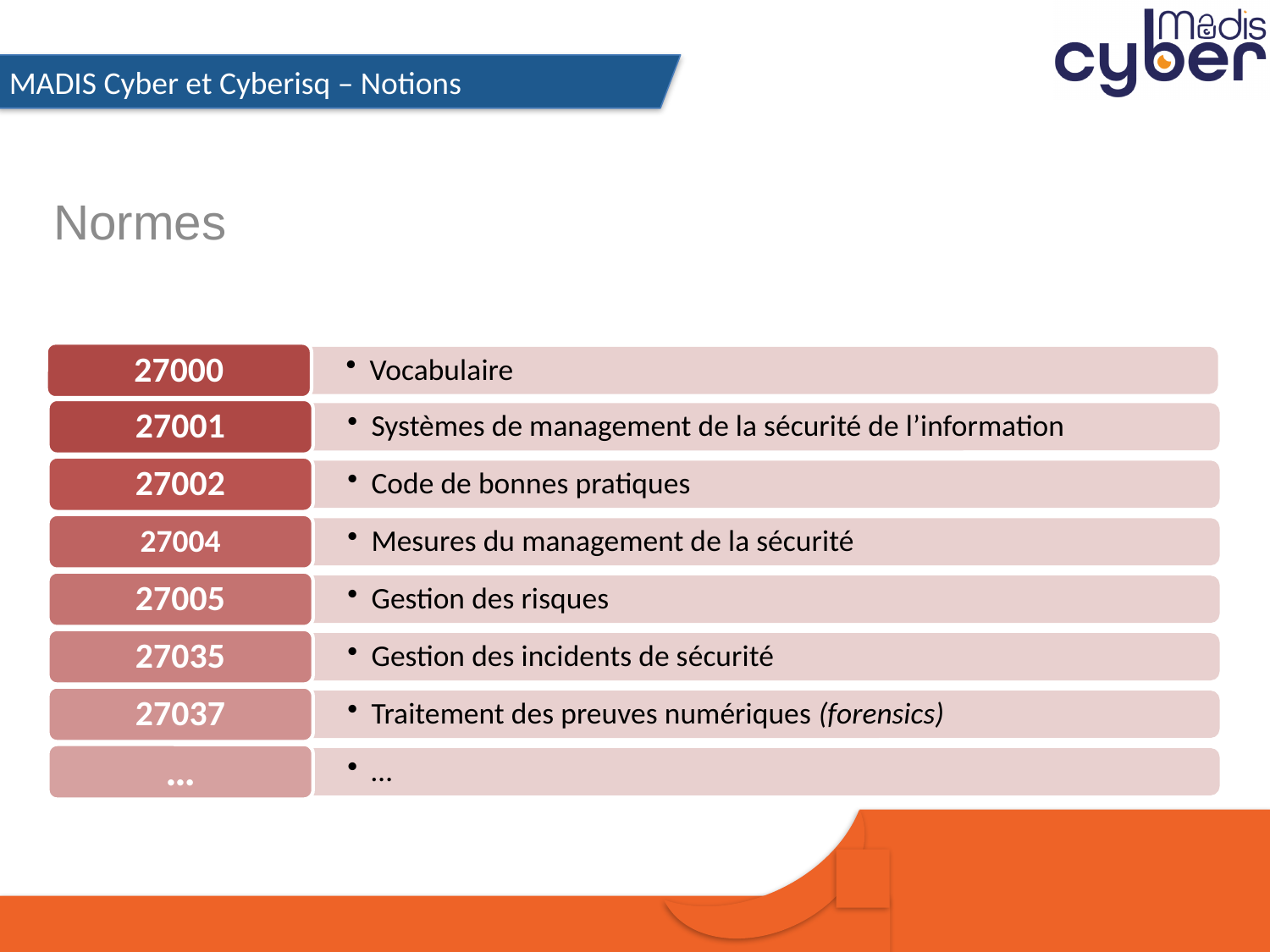

Normes

27000

Vocabulaire

27001

Systèmes de management de la sécurité de l’information

27002

Code de bonnes pratiques

27004

Mesures du management de la sécurité

27005

Gestion des risques

27035

Gestion des incidents de sécurité

27037

Traitement des preuves numériques (forensics)

…

…